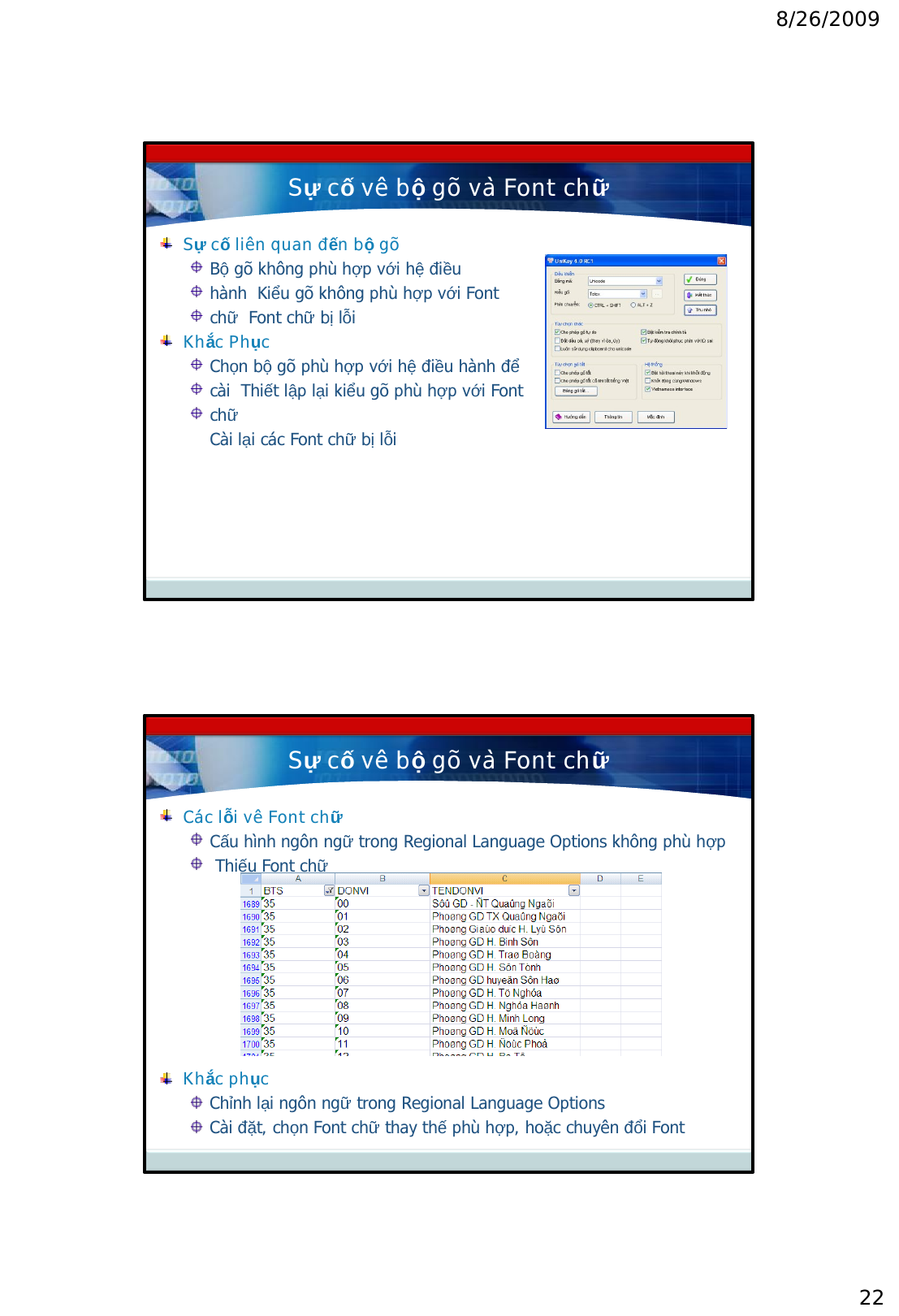

8/26/2009

Sự cố vê bộ gõ và Font chữ

Sự cố liên quan đến bộ gõ
Bộ gõ không phù hợp với hệ điều hành  Kiểu gõ không phù hợp với Font chữ  Font chữ bị lỗi
Khắc Phục
Chọn bộ gõ phù hợp với hệ điều hành để cài  Thiết lập lại kiểu gõ phù hợp với Font chữ
Cài lại các Font chữ bị lỗi

đặt

Sự cố vê bộ gõ và Font chữ

Các lỗi vê Font chữ
Cấu hình ngôn ngữ trong Regional Language Options không phù hợp  Thiếu Font chữ

Khắc phục
Chỉnh lại ngôn ngữ trong Regional Language Options
Cài đặt, chọn Font chữ thay thế phù hợp, hoặc chuyên đổi Font

22